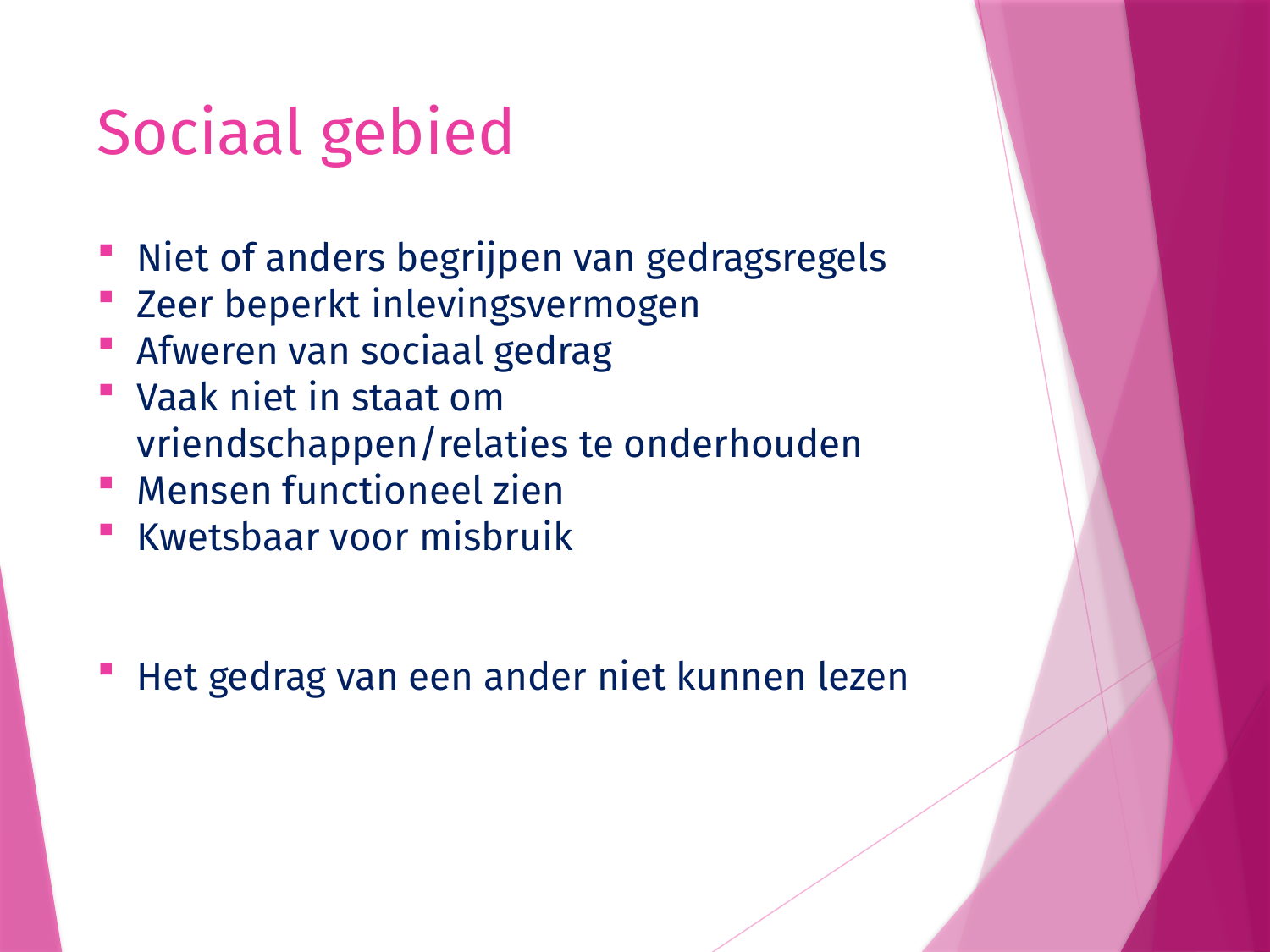

# Sociaal gebied
Niet of anders begrijpen van gedragsregels
Zeer beperkt inlevingsvermogen
Afweren van sociaal gedrag
Vaak niet in staat om vriendschappen/relaties te onderhouden
Mensen functioneel zien
Kwetsbaar voor misbruik

Het gedrag van een ander niet kunnen lezen